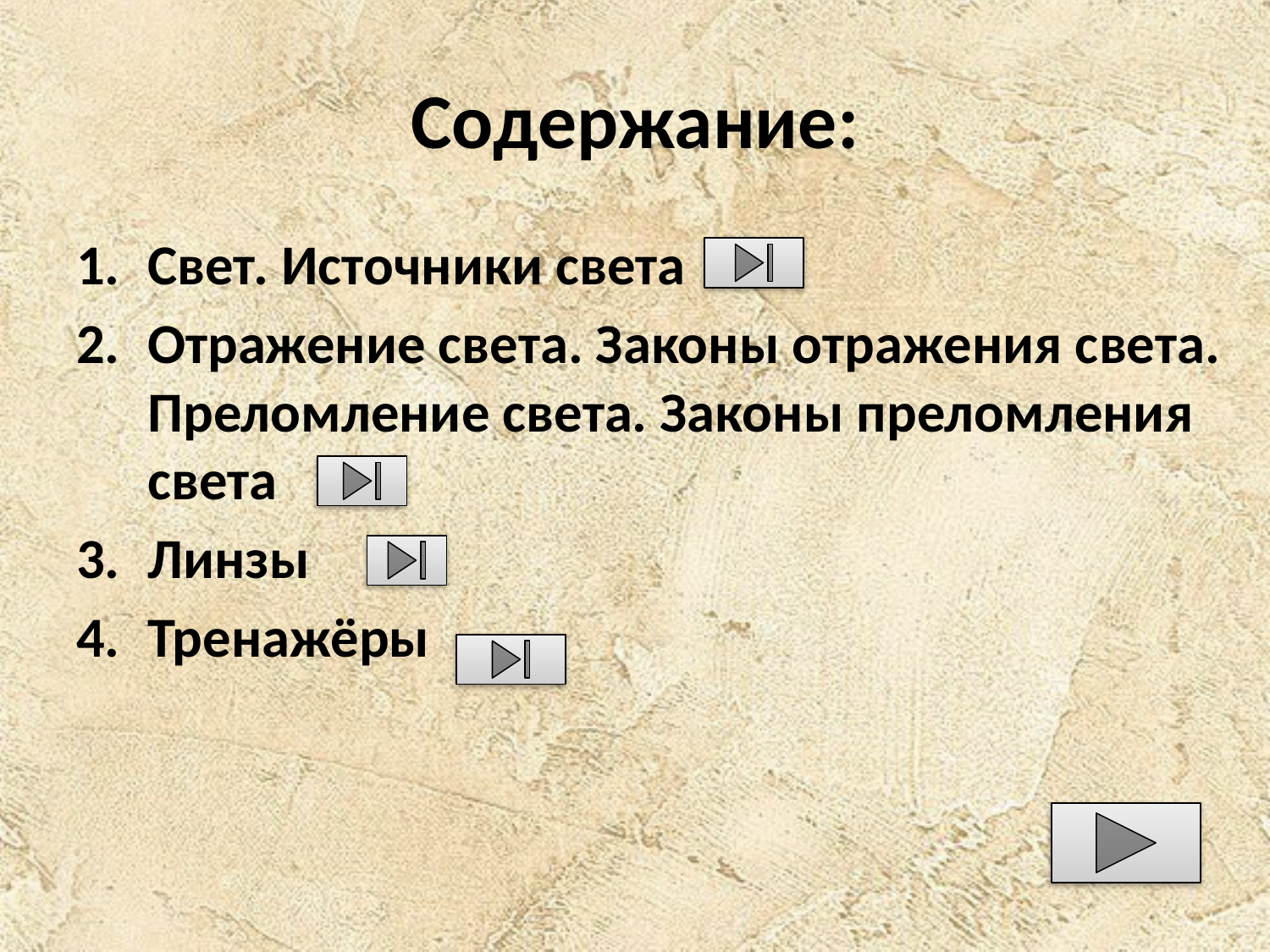

# Содержание:
Свет. Источники света
Отражение света. Законы отражения света. Преломление света. Законы преломления света
Линзы
Тренажёры